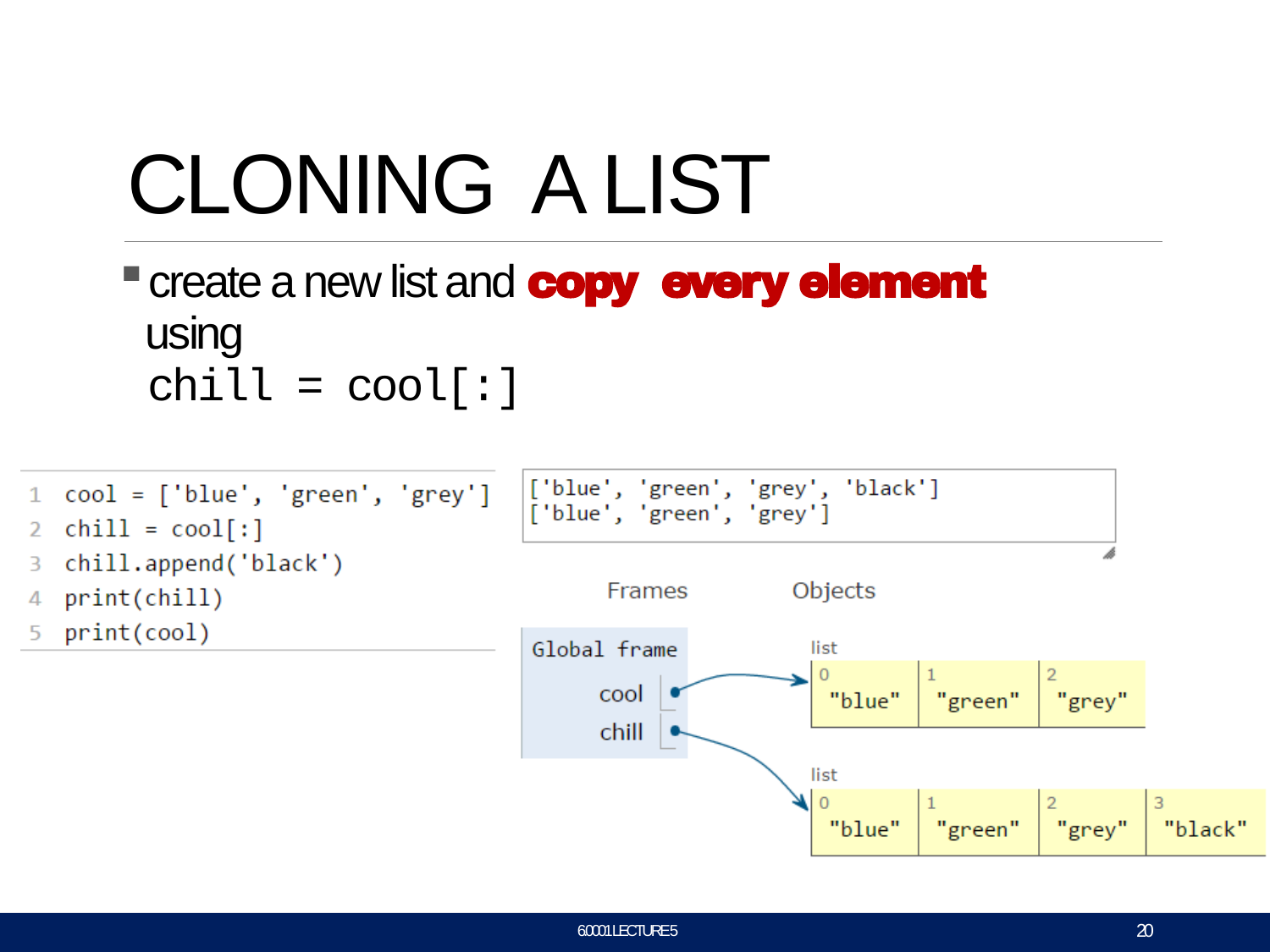

# CLONING  A LIST

create a new list and copy  every element using
chill = cool[:]

20
6.0001 LECTURE 5